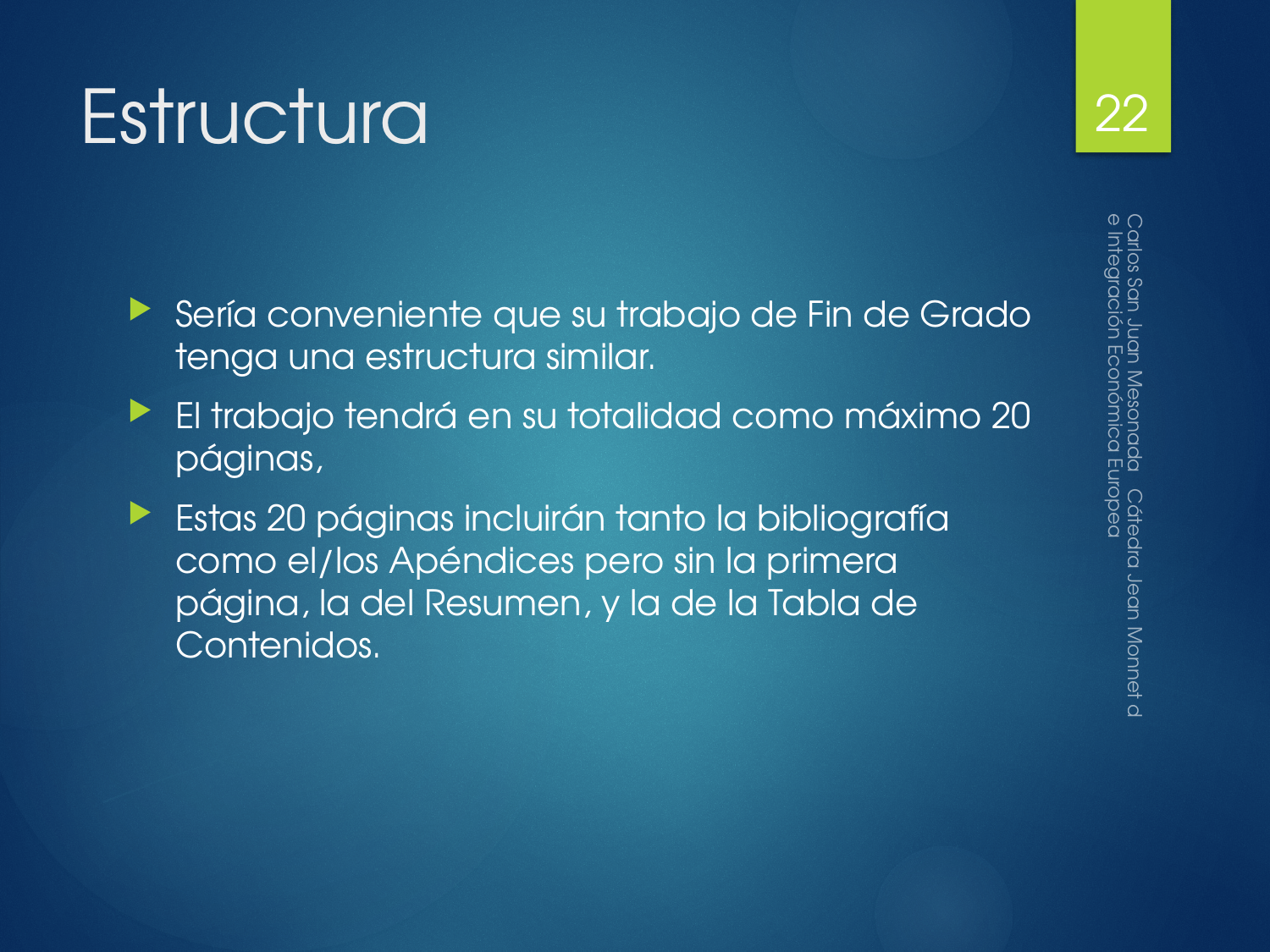

22
# Estructura
Sería conveniente que su trabajo de Fin de Grado tenga una estructura similar.
El trabajo tendrá en su totalidad como máximo 20 páginas,
Estas 20 páginas incluirán tanto la bibliografía como el/los Apéndices pero sin la primera página, la del Resumen, y la de la Tabla de Contenidos.

Carlos San Juan Mesonada   Cátedra Jean Monnet de Integración Económica Europea